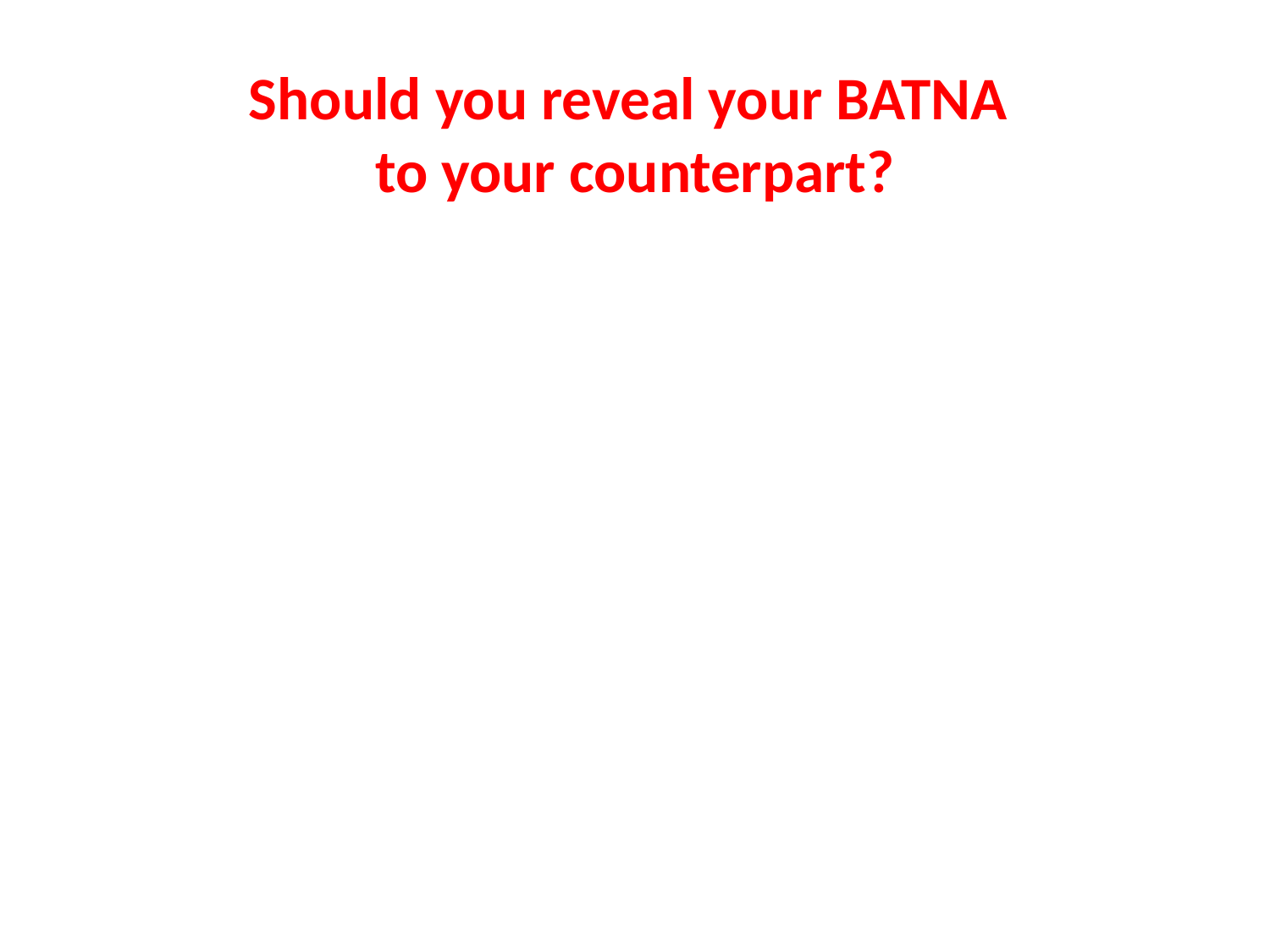

# Should you reveal your BATNA to your counterpart?